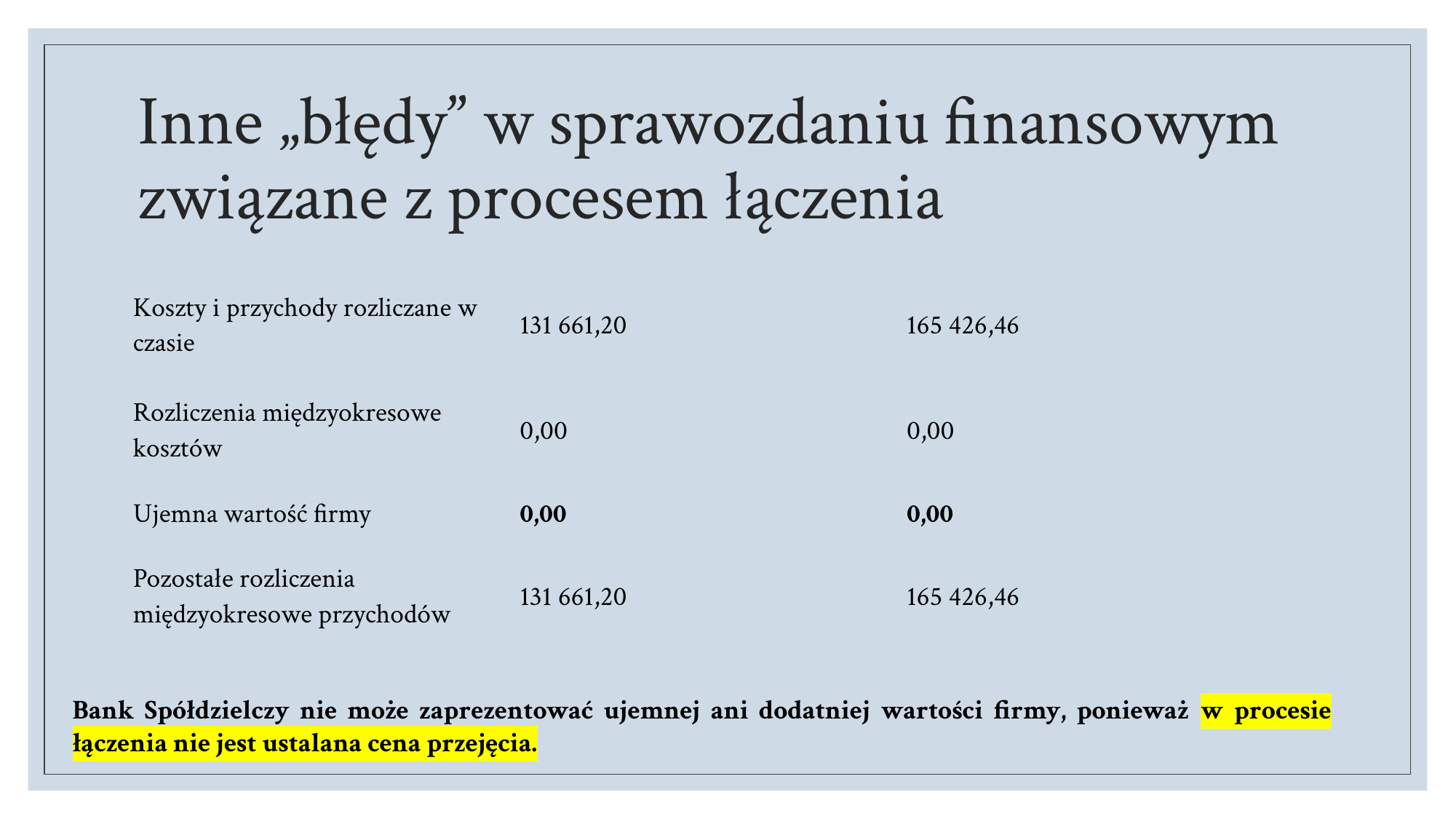

# Inne „błędy” w sprawozdaniu finansowym związane z procesem łączenia
| Koszty i przychody rozliczane w czasie | 131 661,20 | 165 426,46 |
| --- | --- | --- |
| Rozliczenia międzyokresowe kosztów | 0,00 | 0,00 |
| Ujemna wartość firmy | 0,00 | 0,00 |
| Pozostałe rozliczenia międzyokresowe przychodów | 131 661,20 | 165 426,46 |
Bank Spółdzielczy nie może zaprezentować ujemnej ani dodatniej wartości firmy, ponieważ w procesie łączenia nie jest ustalana cena przejęcia.